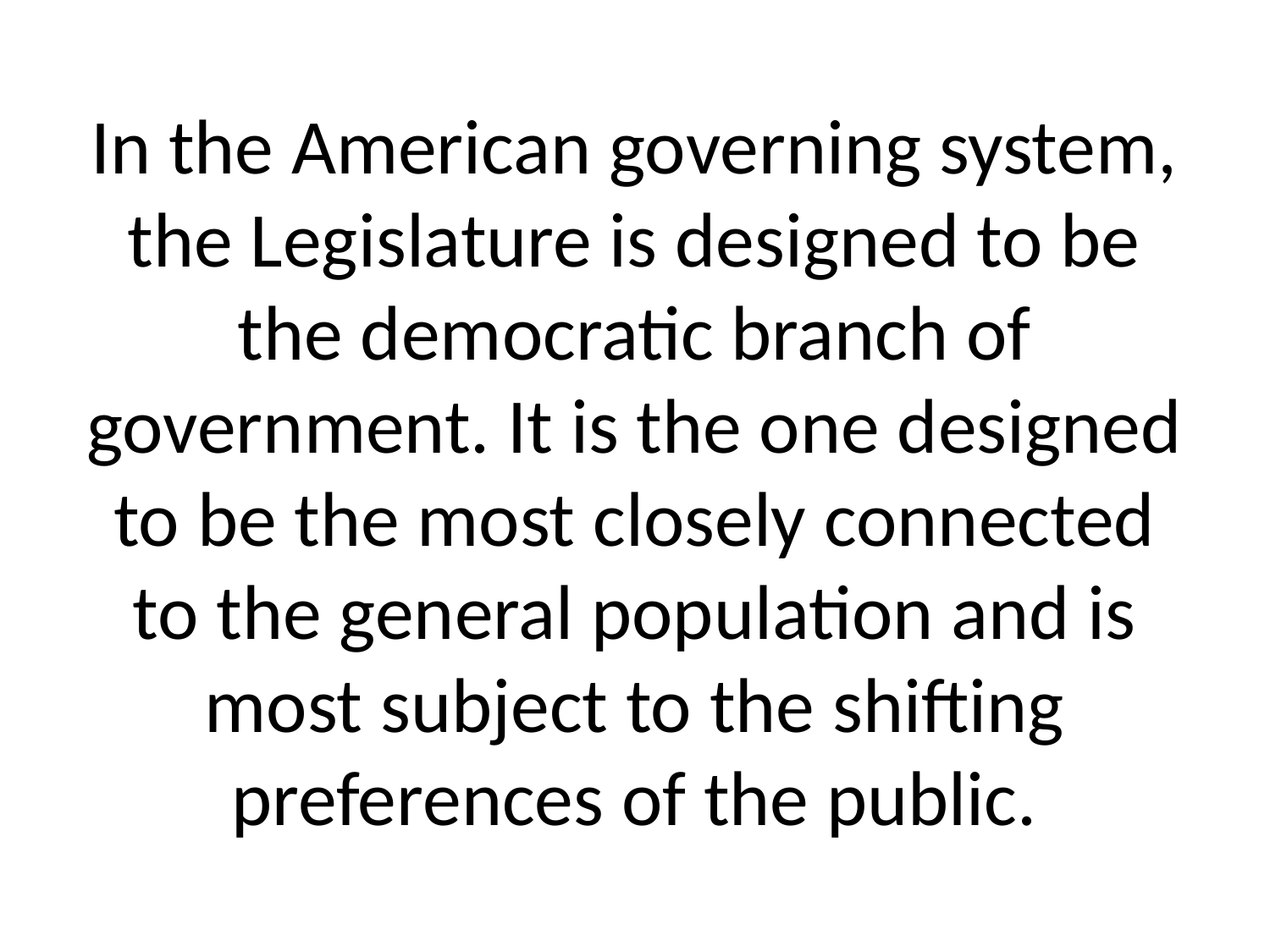

# In the American governing system, the Legislature is designed to be the democratic branch of government. It is the one designed to be the most closely connected to the general population and is most subject to the shifting preferences of the public.